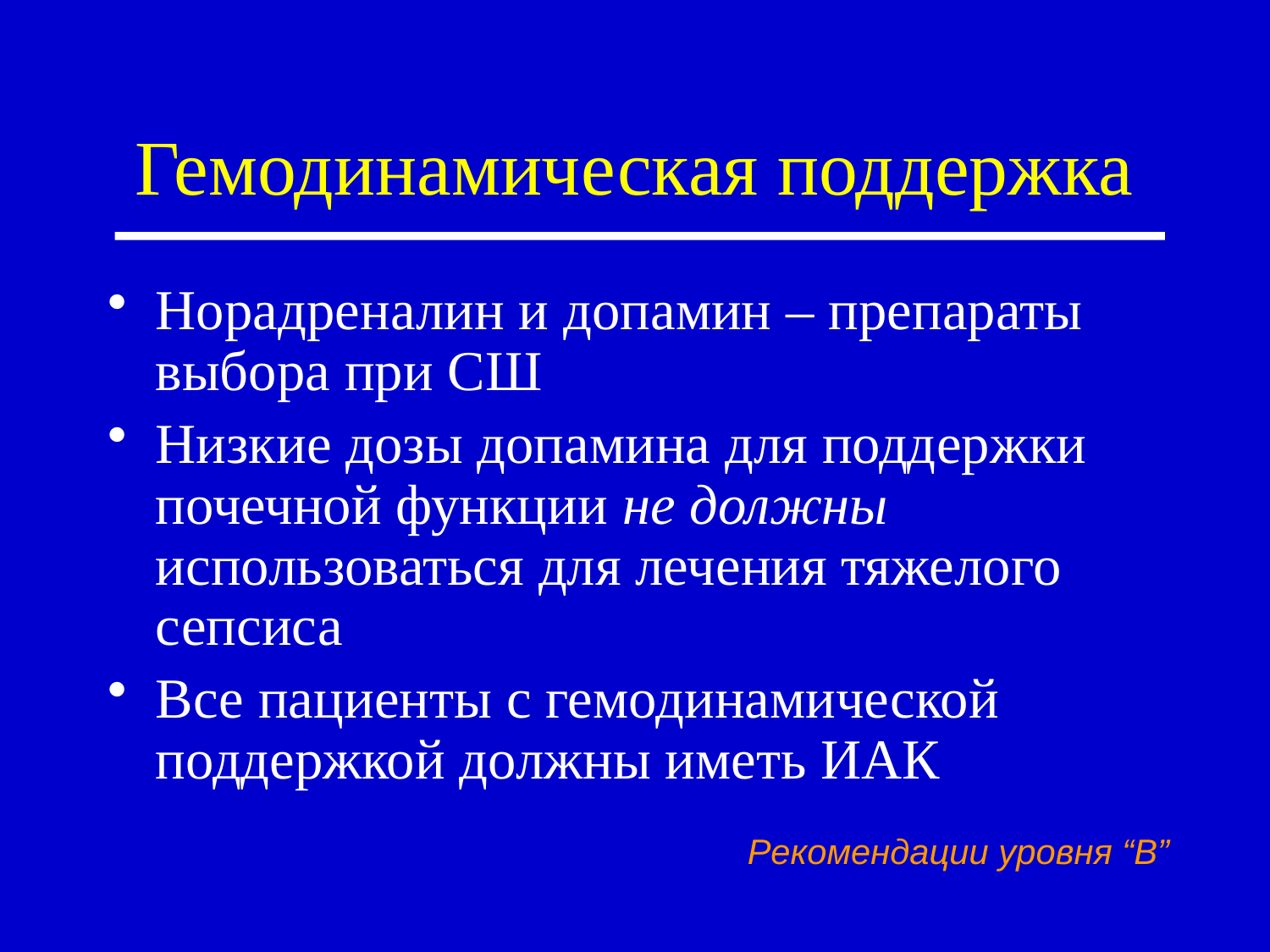

# Гемодинамическая поддержка

Норадреналин и допамин – препараты выбора при СШ
Низкие дозы допамина для поддержки почечной функции не должны использоваться для лечения тяжелого сепсиса
Все пациенты с гемодинамической поддержкой должны иметь ИАК
Рекомендации уровня “В”